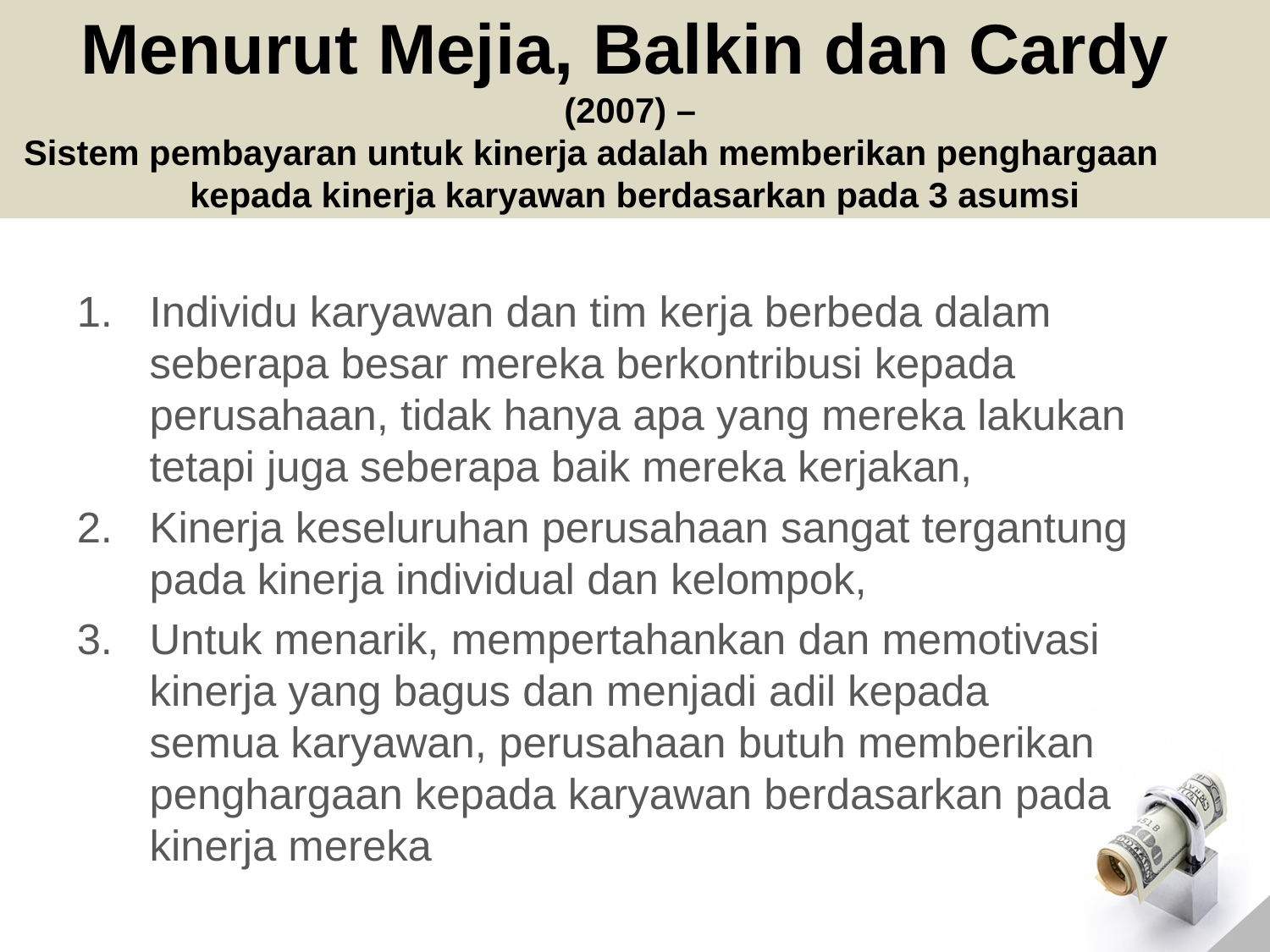

# Menurut Mejia, Balkin dan Cardy (2007) – Sistem pembayaran untuk kinerja adalah memberikan penghargaan          kepada kinerja karyawan berdasarkan pada 3 asumsi
Individu karyawan dan tim kerja berbeda dalam seberapa besar mereka berkontribusi kepada perusahaan, tidak hanya apa yang mereka lakukan tetapi juga seberapa baik mereka kerjakan,
Kinerja keseluruhan perusahaan sangat tergantung pada kinerja individual dan kelompok,
Untuk menarik, mempertahankan dan memotivasi kinerja yang bagus dan menjadi adil kepada semua karyawan, perusahaan butuh memberikan penghargaan kepada karyawan berdasarkan pada kinerja mereka